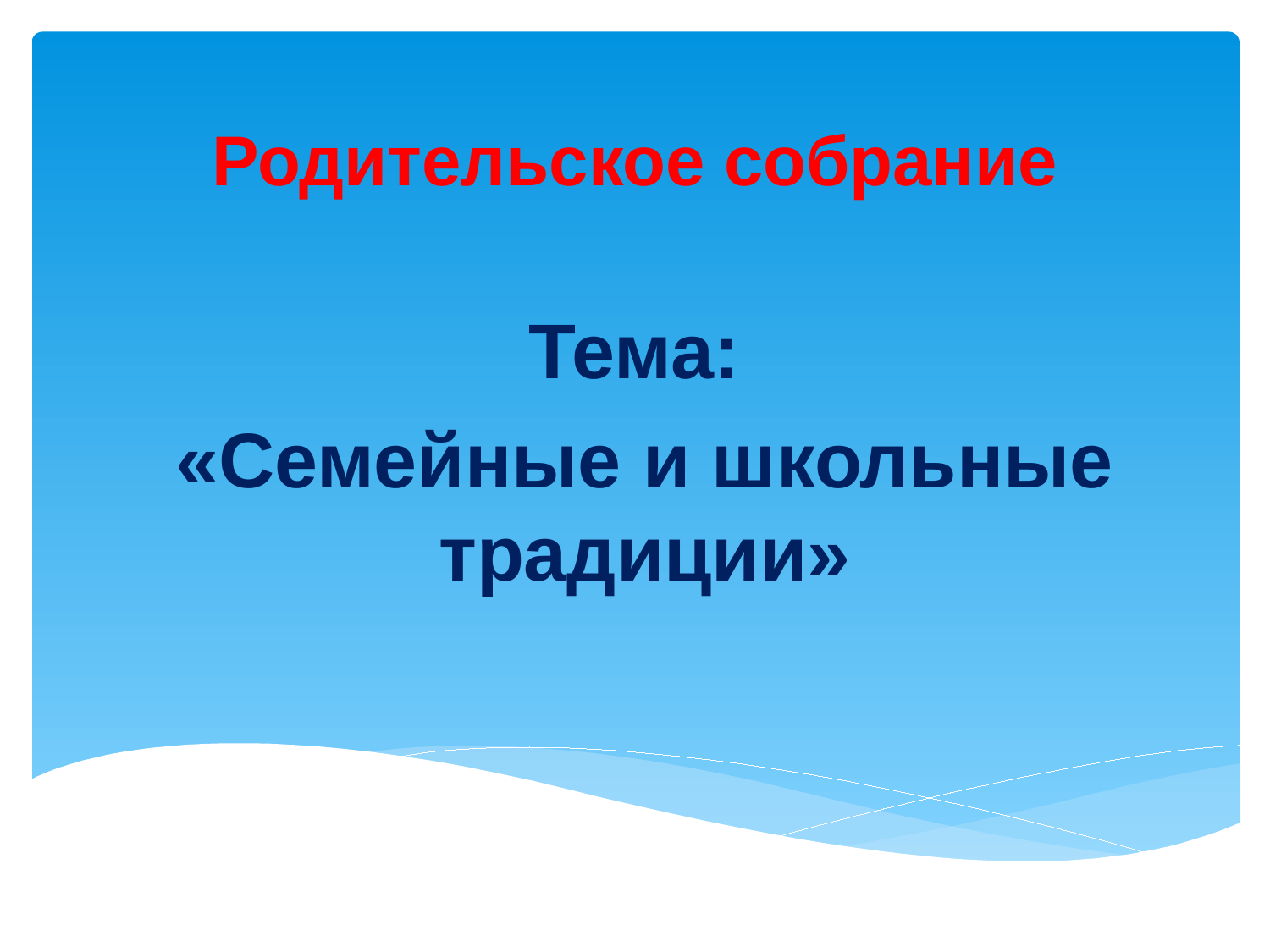

# Родительское собрание

Тема:
«Семейные и школьные традиции»